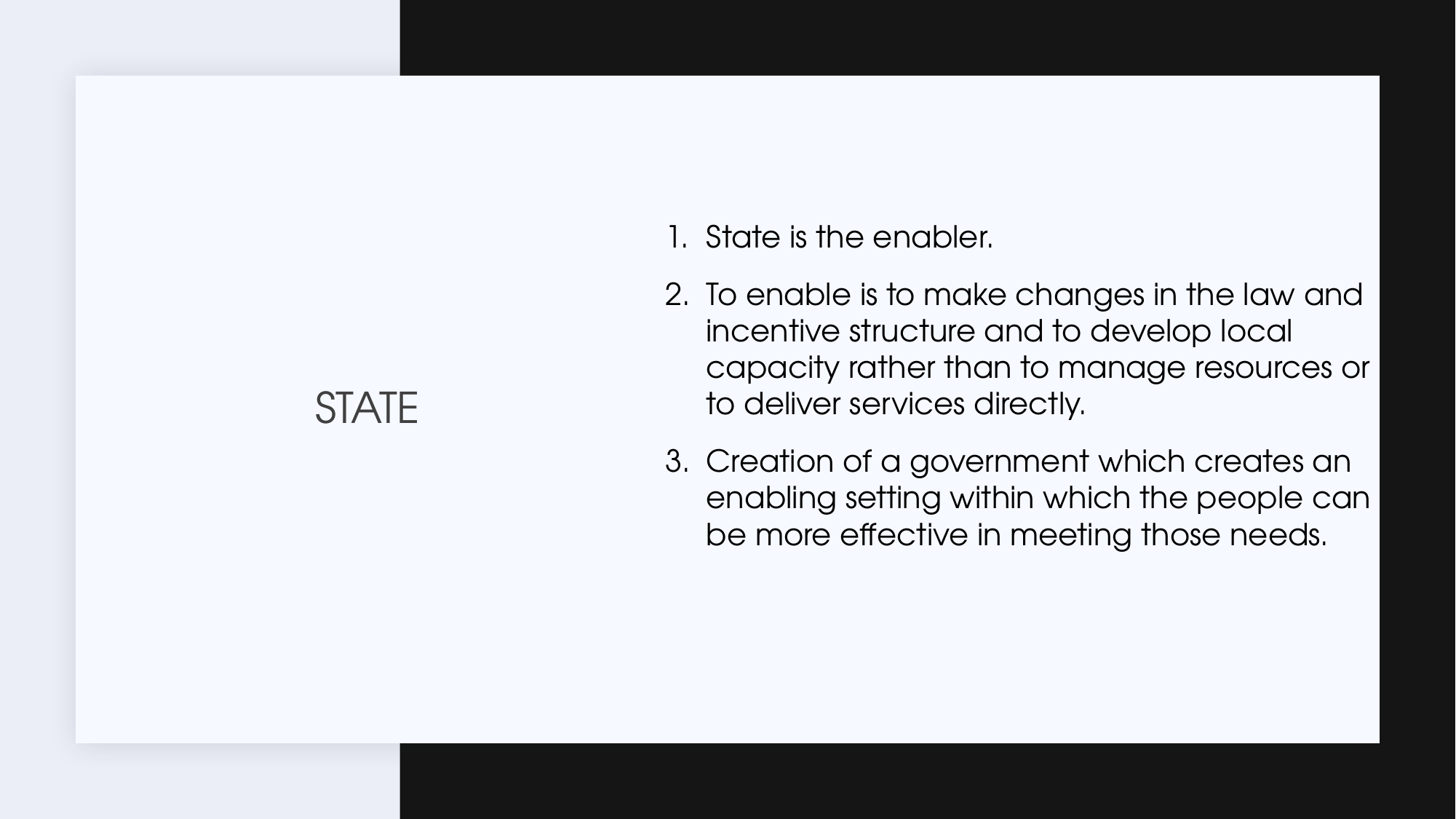

State is the enabler.
To enable is to make changes in the law and incentive structure and to develop local capacity rather than to manage resources or to deliver services directly.
Creation of a government which creates an enabling setting within which the people can be more effective in meeting those needs.

# State